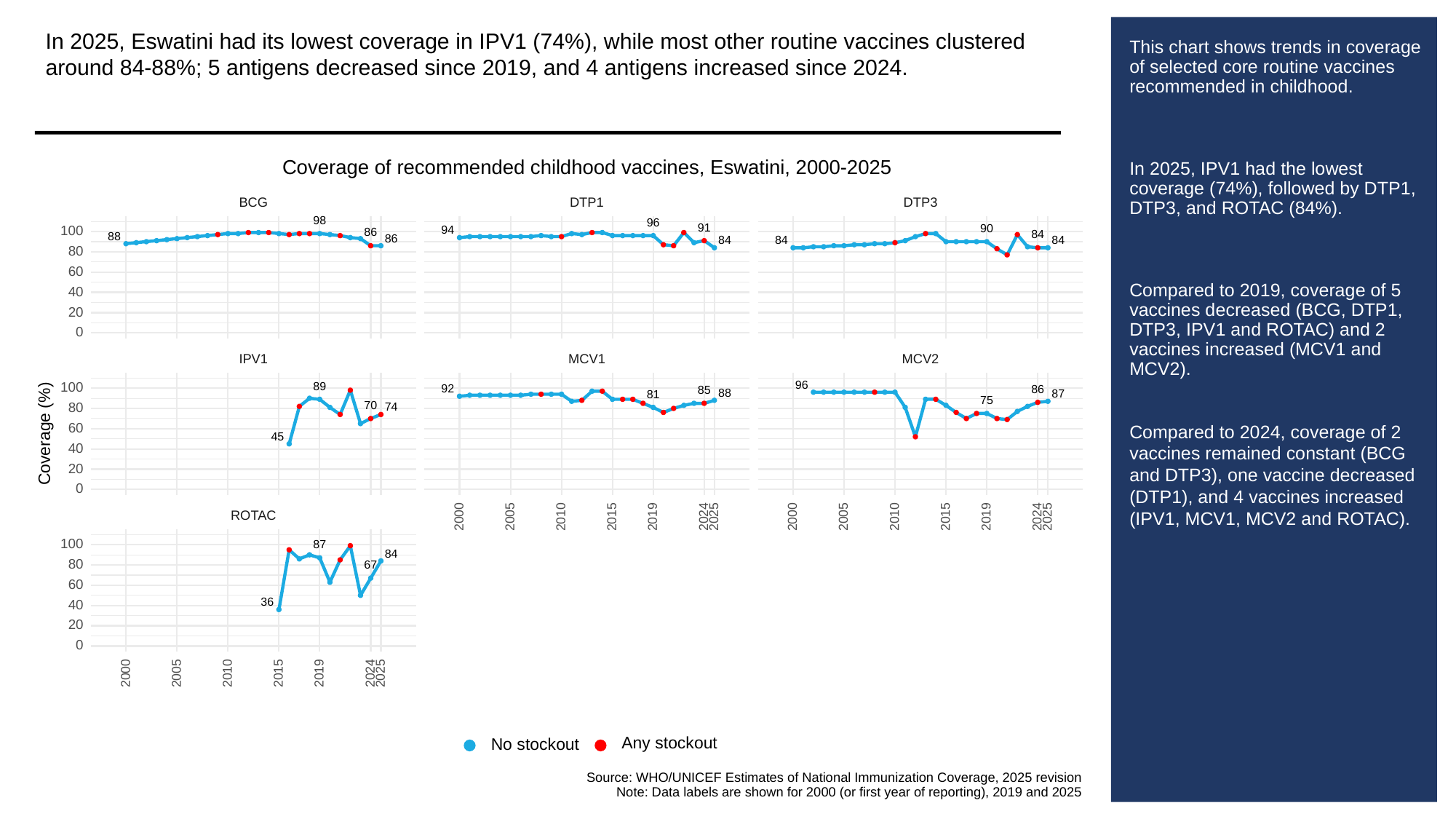

In 2025, Eswatini had its lowest coverage in IPV1 (74%), while most other routine vaccines clustered around 84-88%; 5 antigens decreased since 2019, and 4 antigens increased since 2024.
# This chart shows trends in coverage of selected core routine vaccines recommended in childhood.

In 2025, IPV1 had the lowest coverage (74%), followed by DTP1, DTP3, and ROTAC (84%).

Compared to 2019, coverage of 5 vaccines decreased (BCG, DTP1, DTP3, IPV1 and ROTAC) and 2 vaccines increased (MCV1 and MCV2).

Compared to 2024, coverage of 2 vaccines remained constant (BCG and DTP3), one vaccine decreased (DTP1), and 4 vaccines increased (IPV1, MCV1, MCV2 and ROTAC).

Coverage of recommended childhood vaccines, Eswatini, 2000-2025
BCG
DTP3
DTP1

98
96

91
90
100
94
86

84

88

86

84
84
84

80

60

40

20

0

MCV1
MCV2
IPV1

96
89
100
92
86
85

88

87
81

75

70

80
74

60
Coverage (%)

45

40

20

0

ROTAC
2000
2005
2010
2015
2019
2024
2025
2000
2005
2010
2015
2019
2024
2025

100
87

84

80
67

60

36
40

20

0

2000
2005
2010
2015
2019
2024
2025
Any stockout
No stockout

Source: WHO/UNICEF Estimates of National Immunization Coverage, 2025 revision
Note: Data labels are shown for 2000 (or first year of reporting), 2019 and 2025